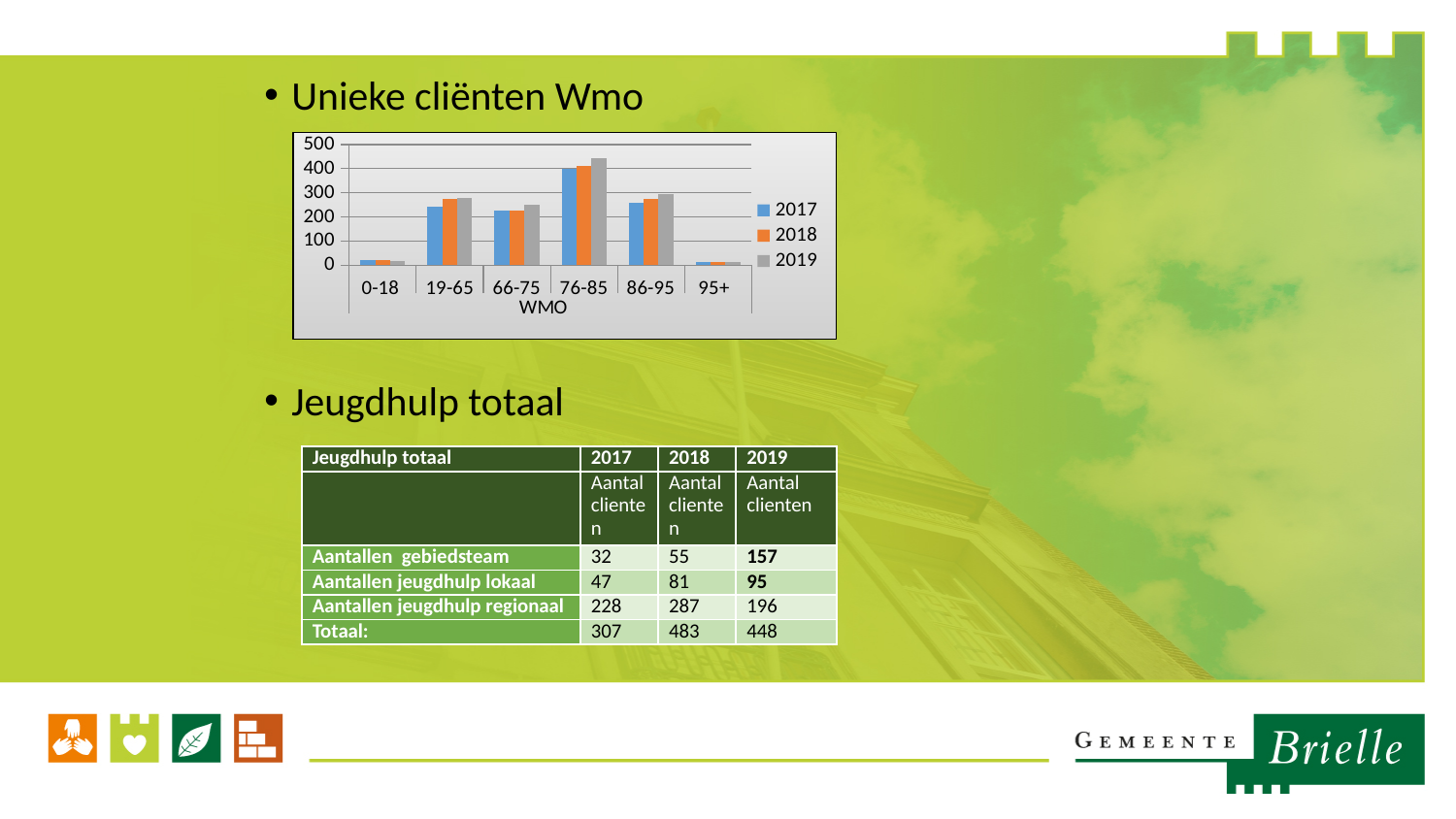

Unieke cliënten Wmo

Jeugdhulp totaal

### Chart

| Category | 2017 | 2018 | 2019 |
|---|---|---|---|
| 0-18  | 22.0 | 21.0 | 18.0 |
| 19-65 | 241.0 | 274.0 | 277.0 |
| 66-75 | 225.0 | 226.0 | 250.0 |
| 76-85 | 400.0 | 411.0 | 443.0 |
| 86-95 | 259.0 | 276.0 | 295.0 |
| 95+   | 14.0 | 13.0 | 15.0 |
| Jeugdhulp totaal | 2017 | 2018 | 2019 |
| --- | --- | --- | --- |
|  | Aantal clienten | Aantal clienten | Aantal clienten |
| Aantallen gebiedsteam | 32 | 55 | 157 |
| Aantallen jeugdhulp lokaal | 47 | 81 | 95 |
| Aantallen jeugdhulp regionaal | 228 | 287 | 196 |
| Totaal: | 307 | 483 | 448 |